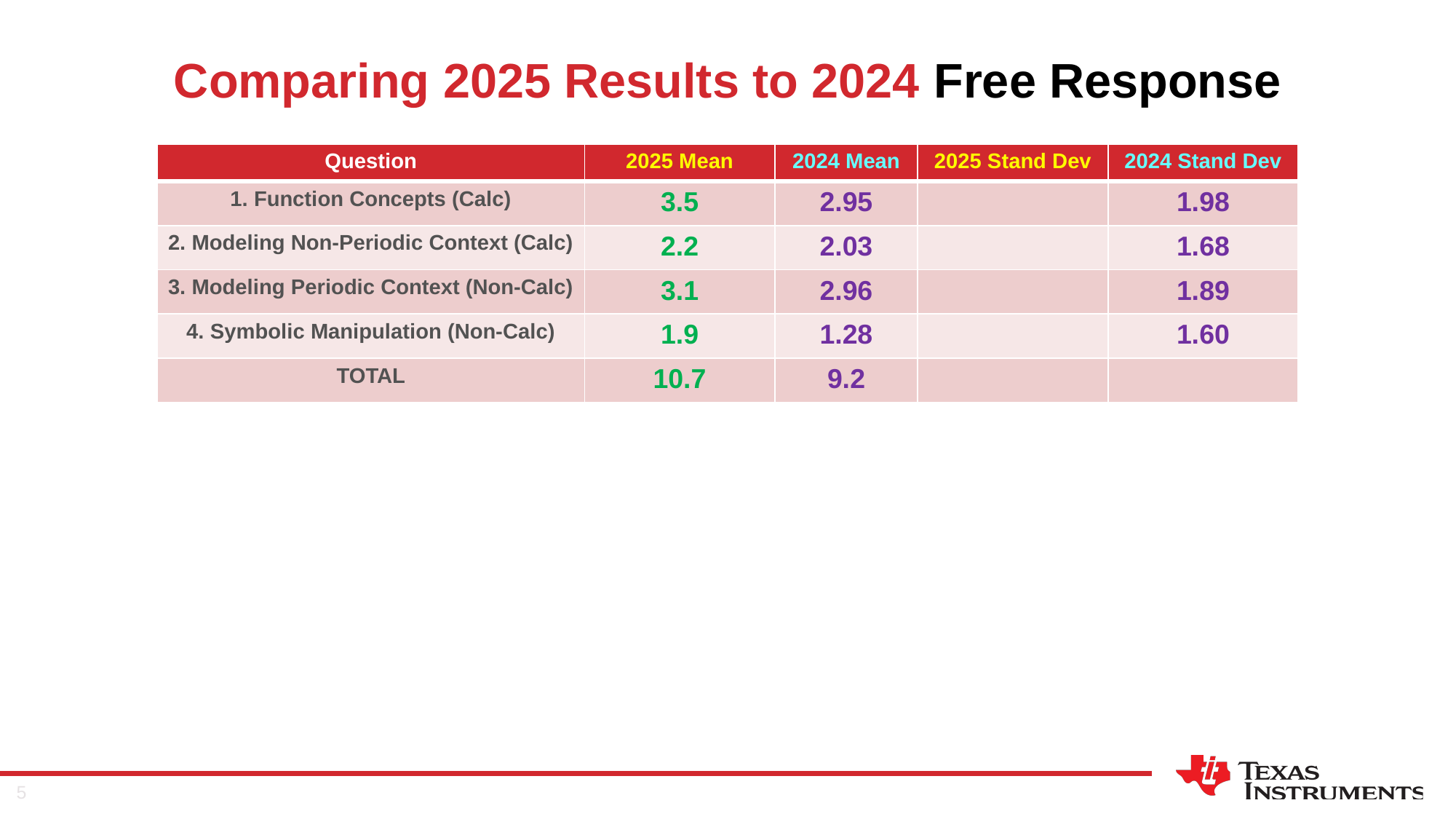

# Comparing 2025 Results to 2024 Free Response
| Question | 2025 Mean | 2024 Mean | 2025 Stand Dev | 2024 Stand Dev |
| --- | --- | --- | --- | --- |
| 1. Function Concepts (Calc) | 3.5 | 2.95 |  | 1.98 |
| 2. Modeling Non-Periodic Context (Calc) | 2.2 | 2.03 |  | 1.68 |
| 3. Modeling Periodic Context (Non-Calc) | 3.1 | 2.96 |  | 1.89 |
| 4. Symbolic Manipulation (Non-Calc) | 1.9 | 1.28 |  | 1.60 |
| TOTAL | 10.7 | 9.2 |  |  |